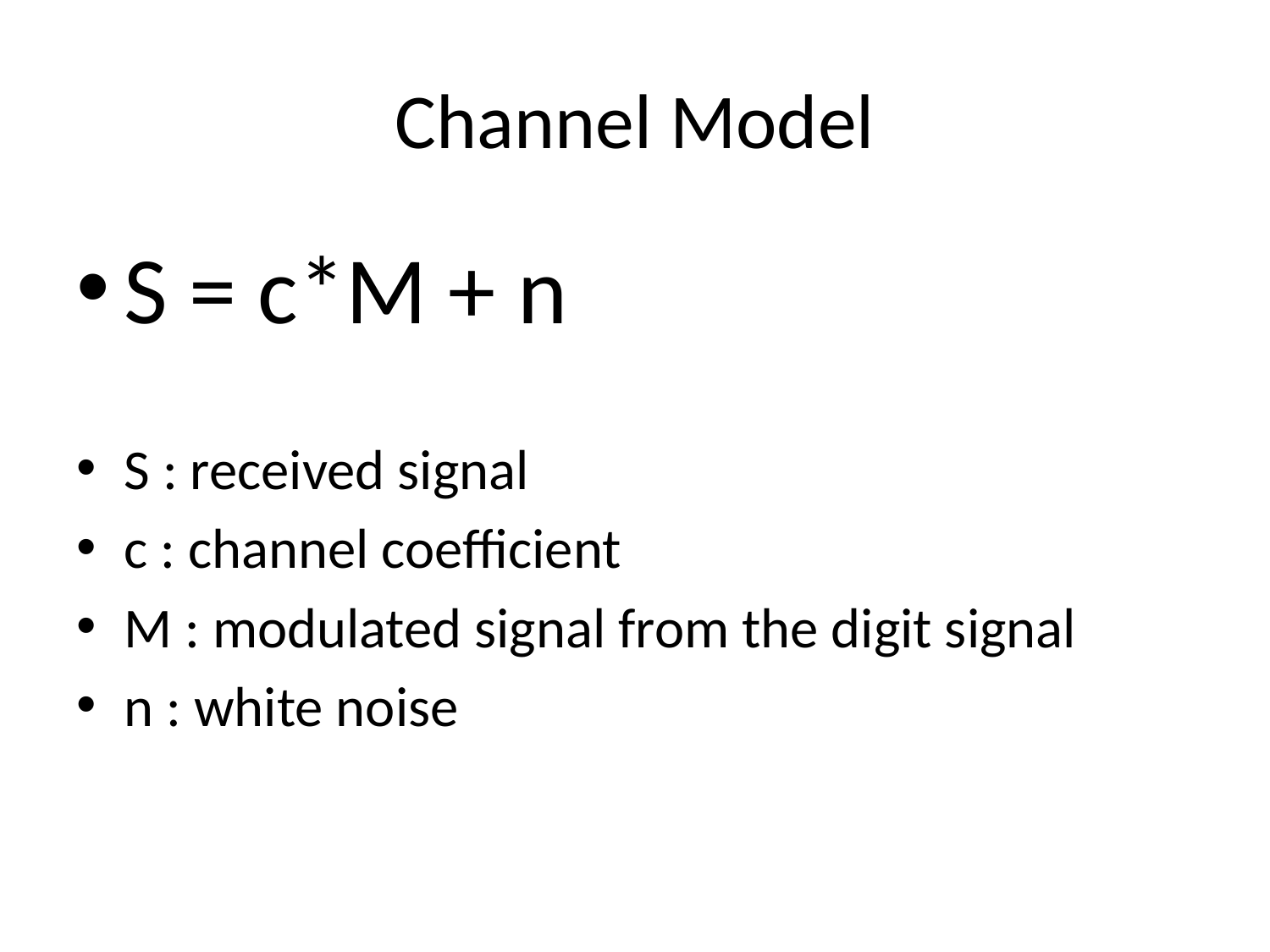

# Channel Model
S = c*M + n

S : received signal
c : channel coefficient
M : modulated signal from the digit signal
n : white noise